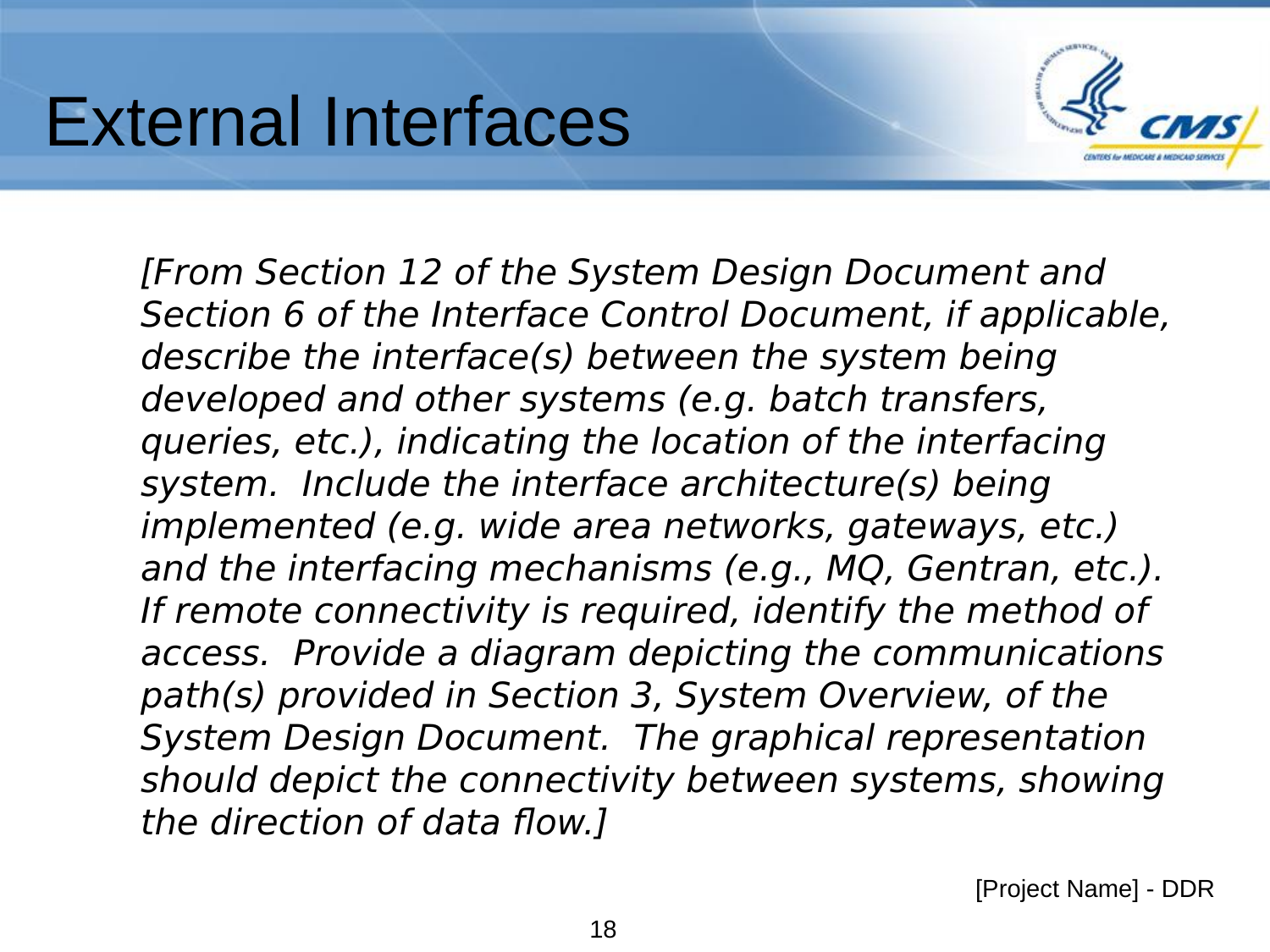

# External Interfaces
[From Section 12 of the System Design Document and Section 6 of the Interface Control Document, if applicable, describe the interface(s) between the system being developed and other systems (e.g. batch transfers, queries, etc.), indicating the location of the interfacing system.  Include the interface architecture(s) being implemented (e.g. wide area networks, gateways, etc.) and the interfacing mechanisms (e.g., MQ, Gentran, etc.).  If remote connectivity is required, identify the method of access.  Provide a diagram depicting the communications path(s) provided in Section 3, System Overview, of the System Design Document.  The graphical representation should depict the connectivity between systems, showing the direction of data flow.]
[Project Name] - DDR
18